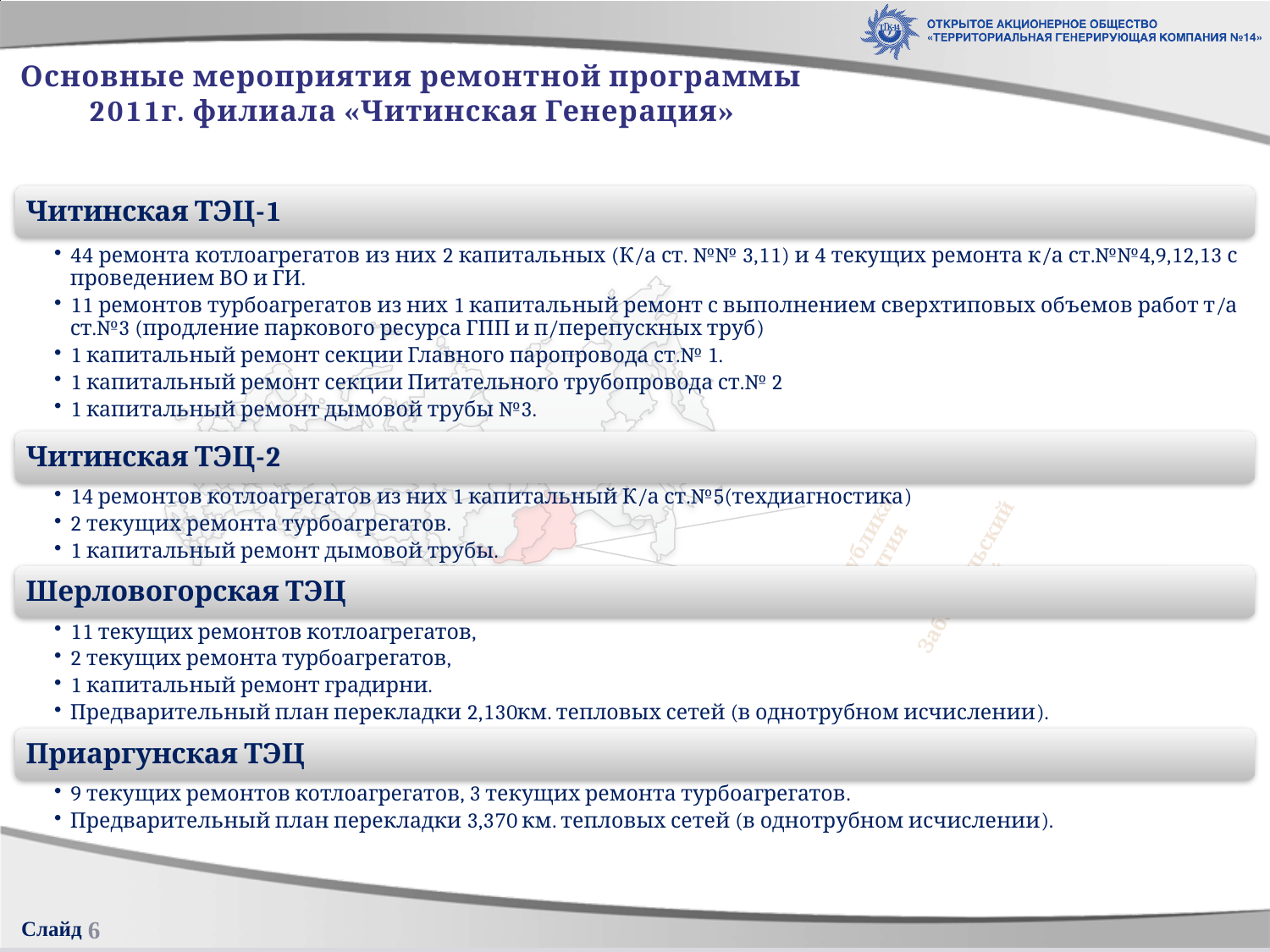

[unsupported chart]

[unsupported chart]

[unsupported chart]

[unsupported chart]

# Основные мероприятия ремонтной программы 2011г. филиала «Читинская Генерация»
Читинская ТЭЦ-1
44 ремонта котлоагрегатов из них 2 капитальных (К/а ст. №№ 3,11) и 4 текущих ремонта к/а ст.№№4,9,12,13 с проведением ВО и ГИ.
11 ремонтов турбоагрегатов из них 1 капитальный ремонт с выполнением сверхтиповых объемов работ т/а ст.№3 (продление паркового ресурса ГПП и п/перепускных труб)
1 капитальный ремонт секции Главного паропровода ст.№ 1.
1 капитальный ремонт секции Питательного трубопровода ст.№ 2
1 капитальный ремонт дымовой трубы №3.
Читинская ТЭЦ-2
14 ремонтов котлоагрегатов из них 1 капитальный К/а ст.№5(техдиагностика)
2 текущих ремонта турбоагрегатов.
1 капитальный ремонт дымовой трубы.
Шерловогорская ТЭЦ
11 текущих ремонтов котлоагрегатов,
2 текущих ремонта турбоагрегатов,
1 капитальный ремонт градирни.
Предварительный план перекладки 2,130км. тепловых сетей (в однотрубном исчислении).
Приаргунская ТЭЦ
9 текущих ремонтов котлоагрегатов, 3 текущих ремонта турбоагрегатов.
Предварительный план перекладки 3,370 км. тепловых сетей (в однотрубном исчислении).
6